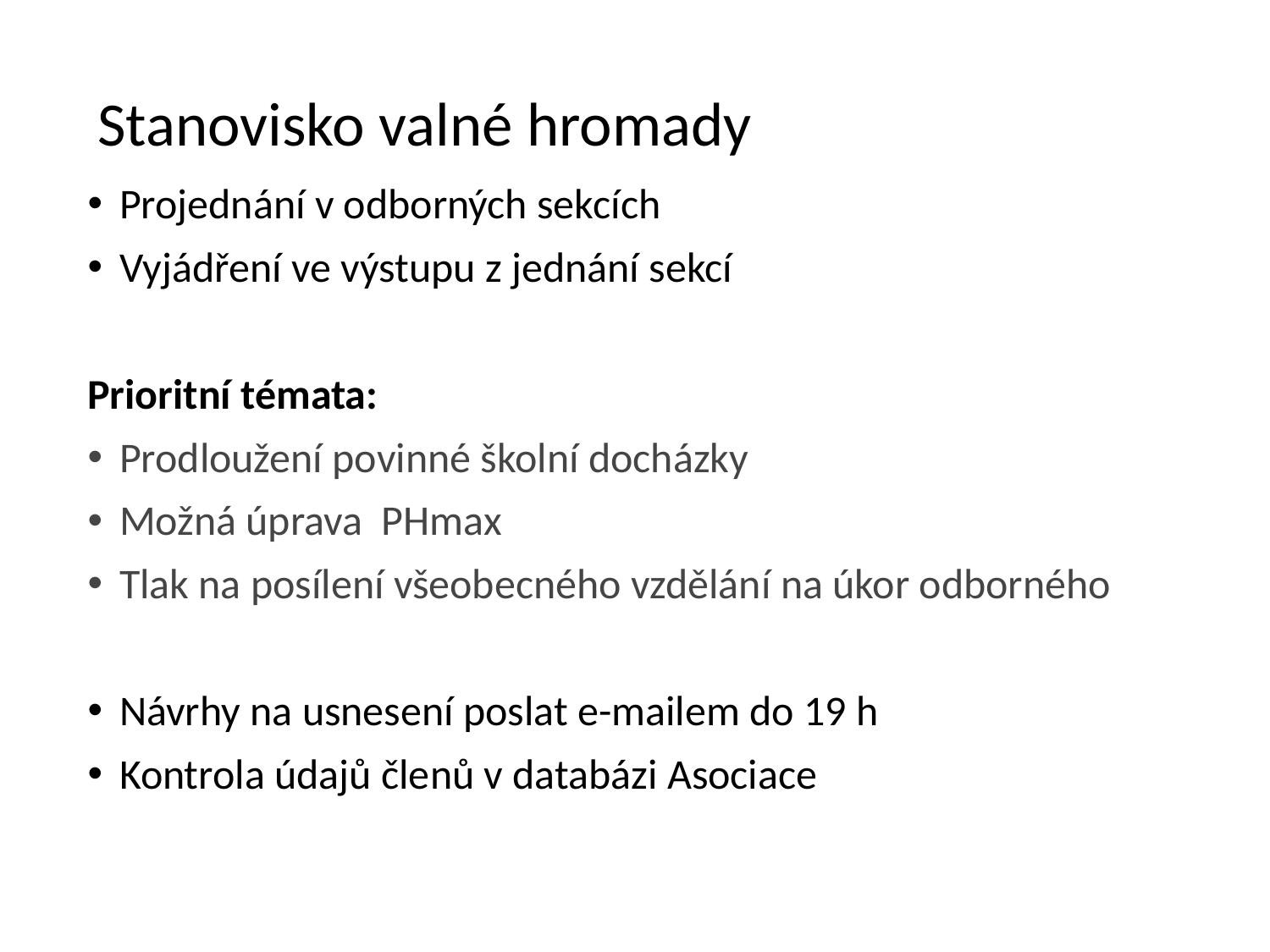

# Stanovisko valné hromady
Projednání v odborných sekcích
Vyjádření ve výstupu z jednání sekcí

Prioritní témata:
Prodloužení povinné školní docházky
Možná úprava  PHmax
Tlak na posílení všeobecného vzdělání na úkor odborného

Návrhy na usnesení poslat e-mailem do 19 h
Kontrola údajů členů v databázi Asociace